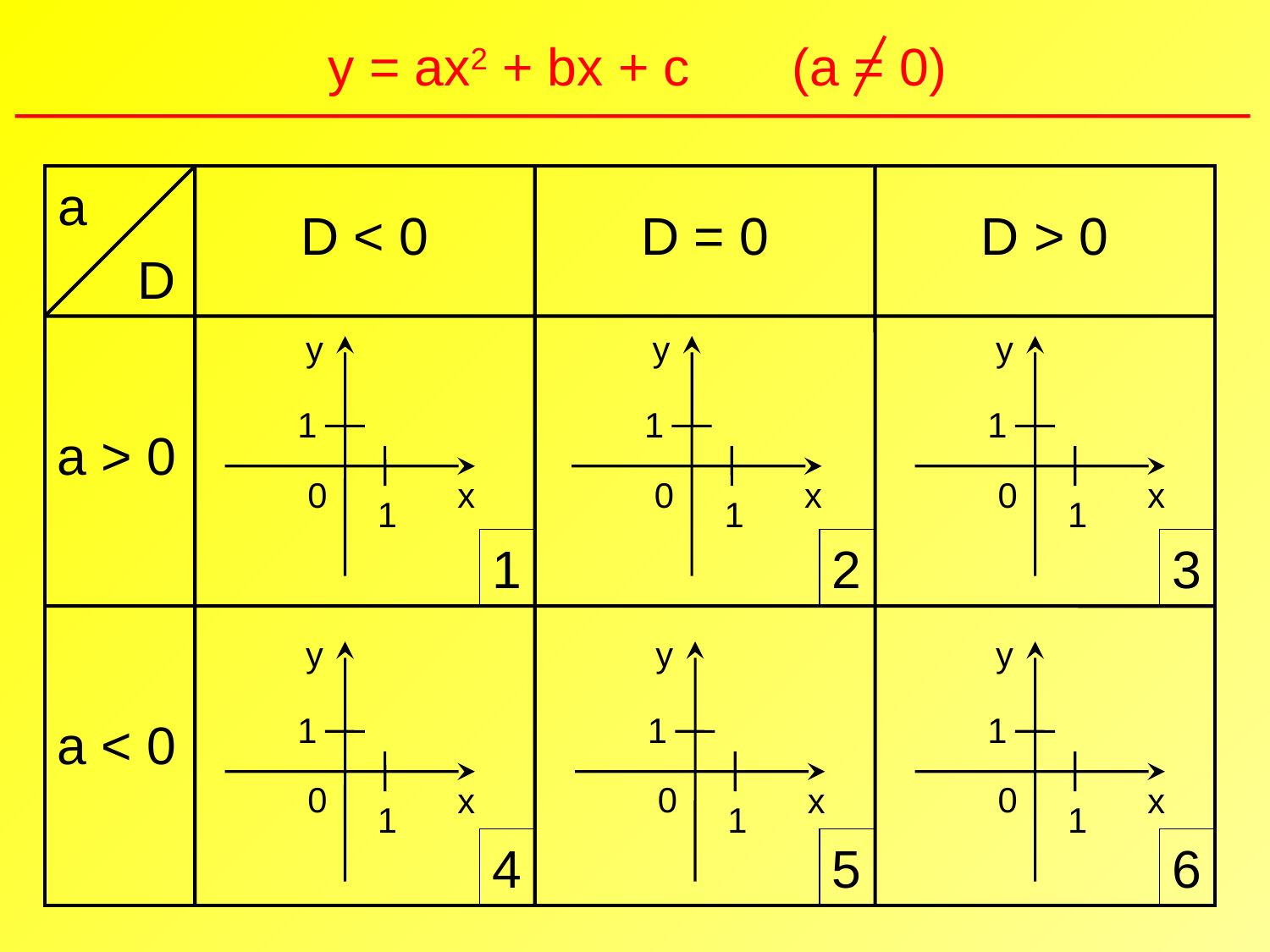

y = ax2 + bx + c       (a = 0)

a
D < 0
D = 0
D > 0
D
y

1

0
x
1
y

1

0
x
1
y

1

0
x
1
a > 0
1
2
3
y

1

0
x
1
y

1

0
x
1
y

1

0
x
1
a < 0
4
5
6